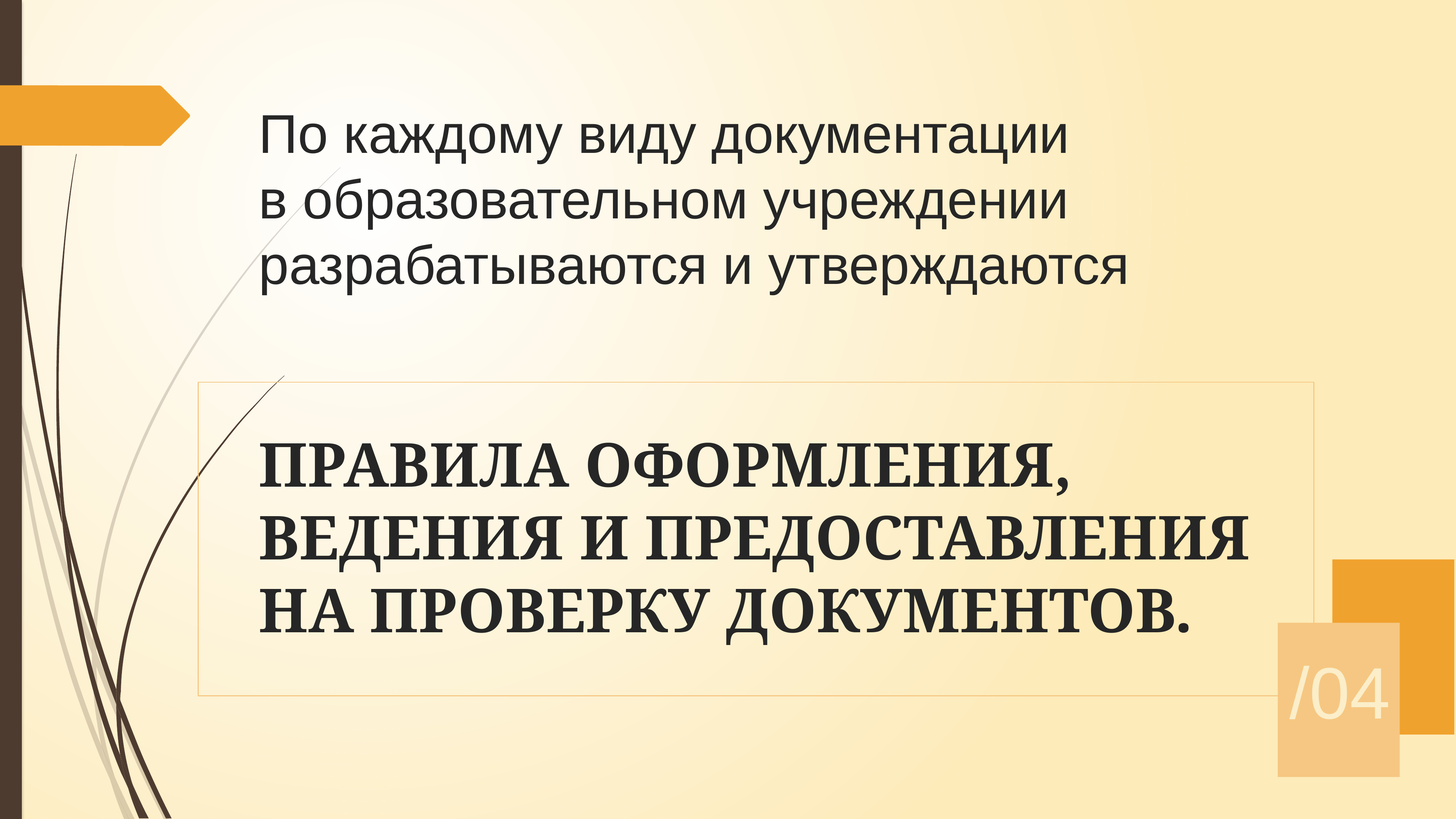

# По каждому виду документации в образовательном учреждении разрабатываются и утверждаются ПРАВИЛА ОФОРМЛЕНИЯ, ВЕДЕНИЯ И ПРЕДОСТАВЛЕНИЯ НА ПРОВЕРКУ ДОКУМЕНТОВ.

/04